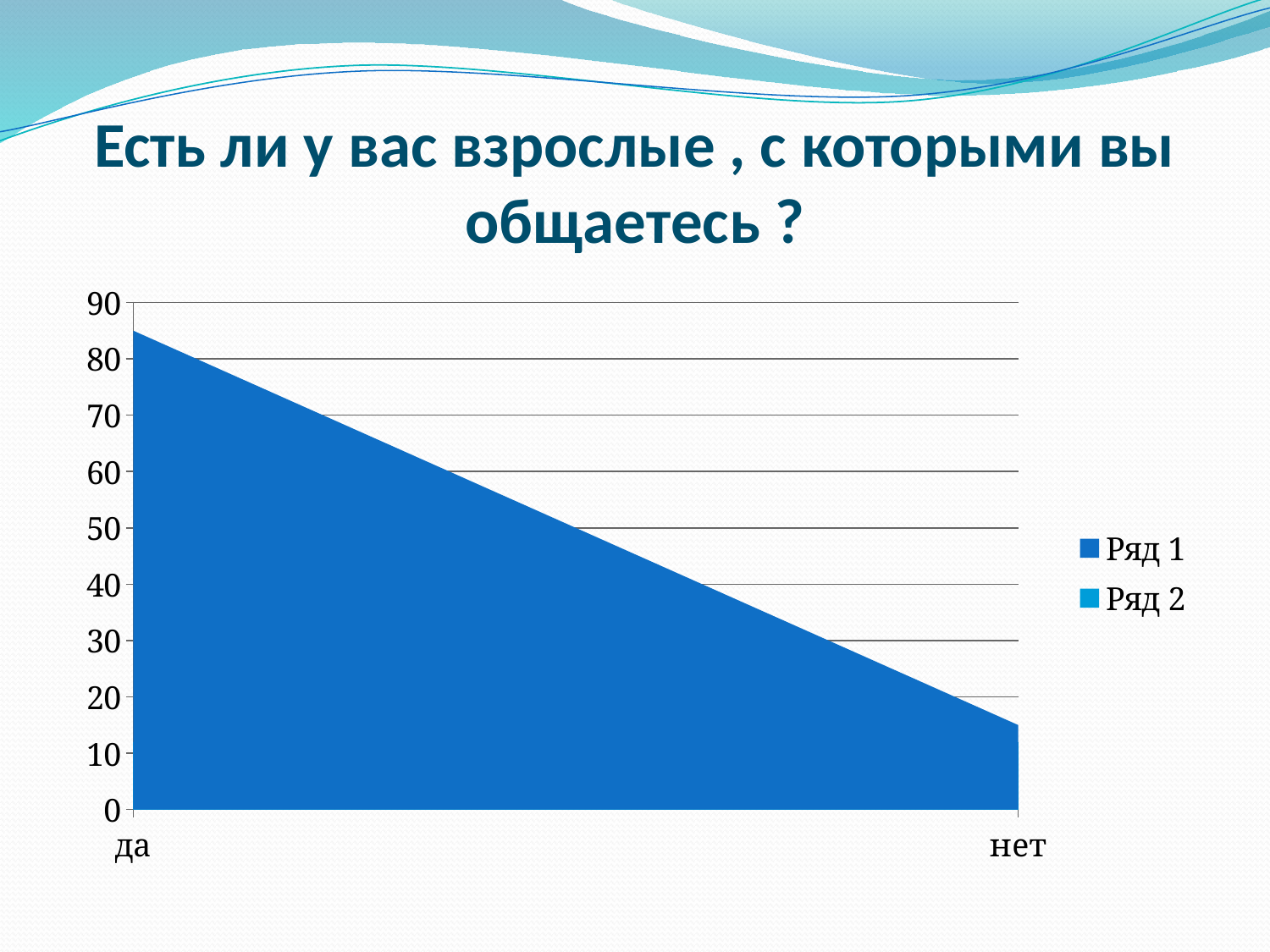

# Есть ли у вас взрослые , с которыми вы общаетесь ?

### Chart

| Category | Ряд 1 | Ряд 2 |
|---|---|---|
| да | 85.0 | 12.0 |
| нет | 15.0 | 12.0 |